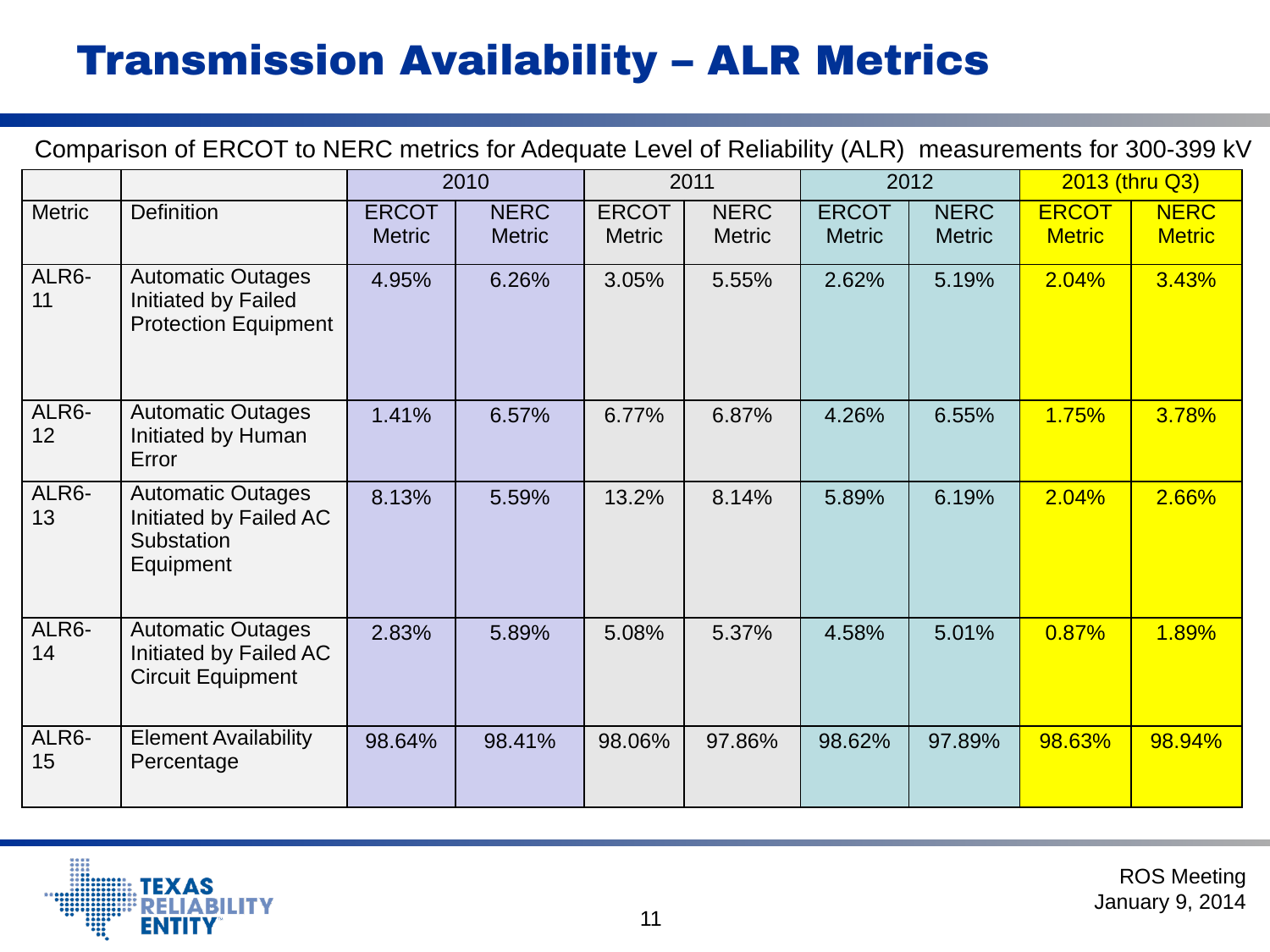

# Transmission Availability – ALR Metrics
Comparison of ERCOT to NERC metrics for Adequate Level of Reliability (ALR)  measurements for 300-399 kV
|  |  | 2010 |  | 2011 |  | 2012 |  | 2013 (thru Q3) |  |
| --- | --- | --- | --- | --- | --- | --- | --- | --- | --- |
| Metric | Definition | ERCOT Metric | NERC Metric | ERCOT Metric | NERC Metric | ERCOT Metric | NERC Metric | ERCOT Metric | NERC Metric |
| ALR6-11 | Automatic Outages Initiated by Failed Protection Equipment | 4.95% | 6.26% | 3.05% | 5.55% | 2.62% | 5.19% | 2.04% | 3.43% |
| ALR6-12 | Automatic Outages Initiated by Human Error | 1.41% | 6.57% | 6.77% | 6.87% | 4.26% | 6.55% | 1.75% | 3.78% |
| ALR6-13 | Automatic Outages Initiated by Failed AC Substation Equipment | 8.13% | 5.59% | 13.2% | 8.14% | 5.89% | 6.19% | 2.04% | 2.66% |
| ALR6-14 | Automatic Outages Initiated by Failed AC Circuit Equipment | 2.83% | 5.89% | 5.08% | 5.37% | 4.58% | 5.01% | 0.87% | 1.89% |
| ALR6-15 | Element Availability Percentage | 98.64% | 98.41% | 98.06% | 97.86% | 98.62% | 97.89% | 98.63% | 98.94% |
ROS Meeting
January 9, 2014